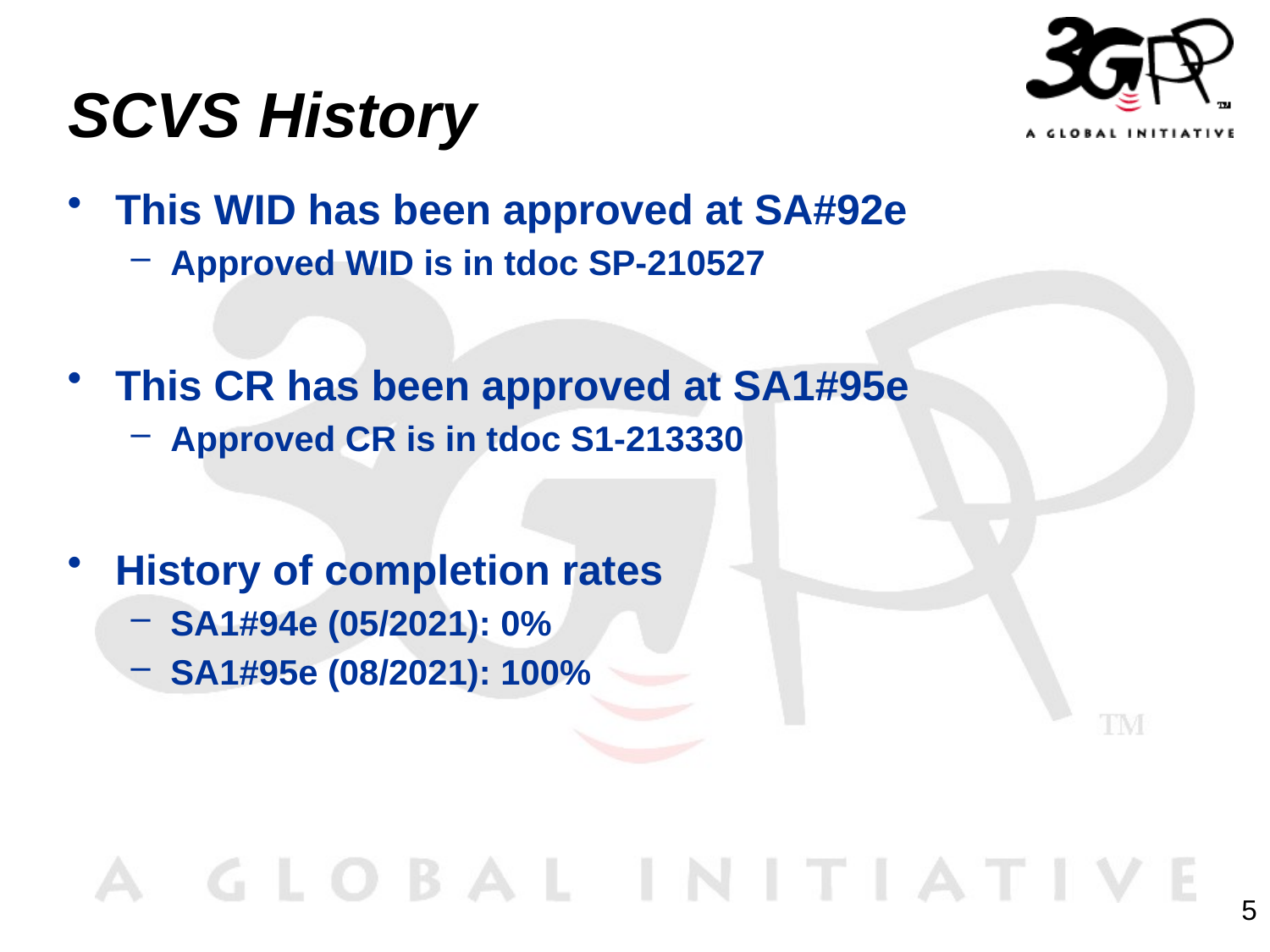

# SCVS History
This WID has been approved at SA#92e
Approved WID is in tdoc SP-210527

This CR has been approved at SA1#95e
Approved CR is in tdoc S1-213330

History of completion rates
SA1#94e (05/2021): 0%
SA1#95e (08/2021): 100%

5